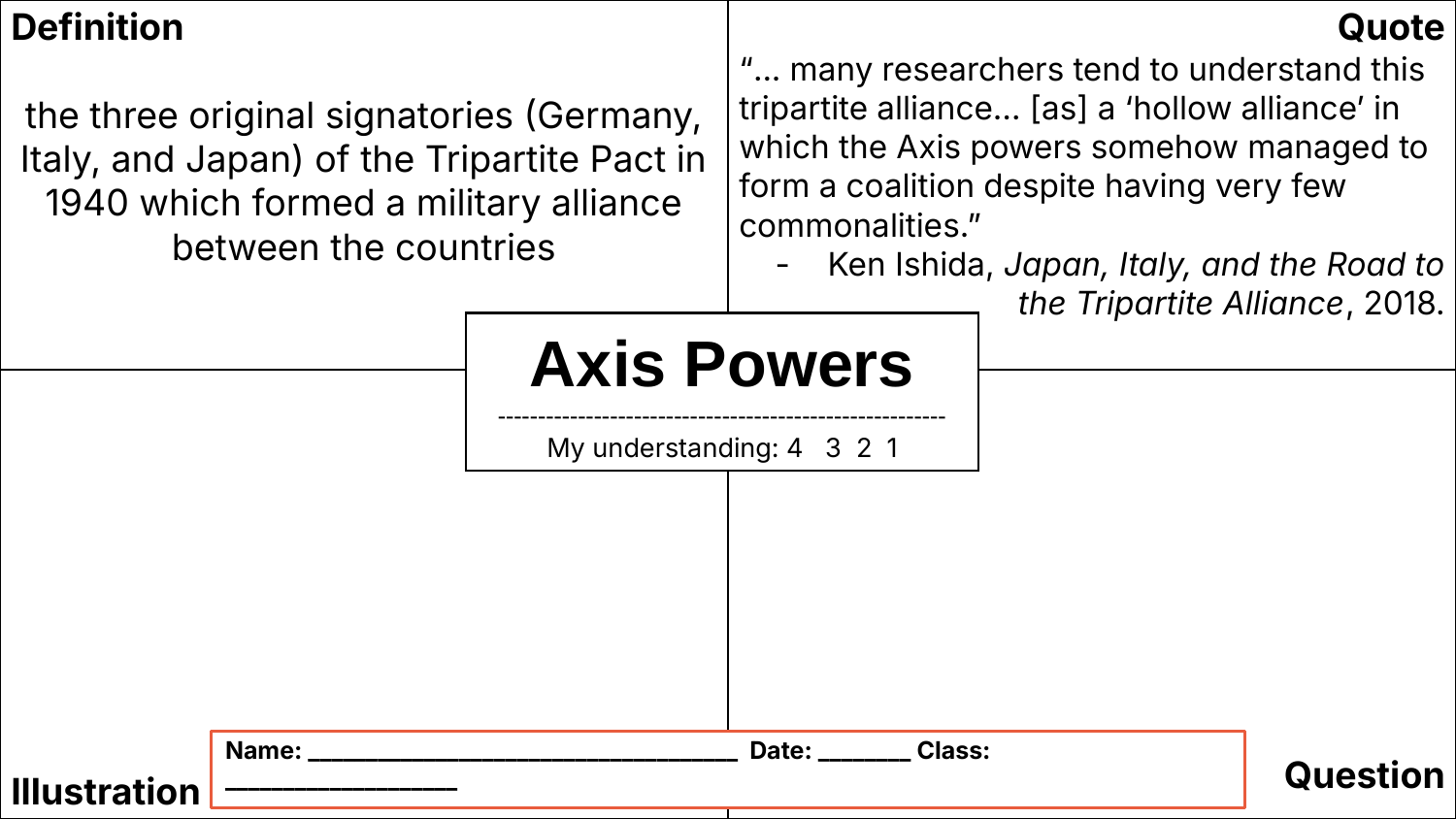

| Definition the three original signatories (Germany, Italy, and Japan) of the Tripartite Pact in 1940 which formed a military alliance between the countries | Quote “... many researchers tend to understand this tripartite alliance… [as] a ‘hollow alliance’ in which the Axis powers somehow managed to form a coalition despite having very few commonalities.” Ken Ishida, Japan, Italy, and the Road to the Tripartite Alliance, 2018. |
| --- | --- |
| Illustration | Question |
Axis Powers
--------------------------------------------------------
My understanding: 4   3  2  1
Name: _____________________________________  Date: ________ Class: ____________________